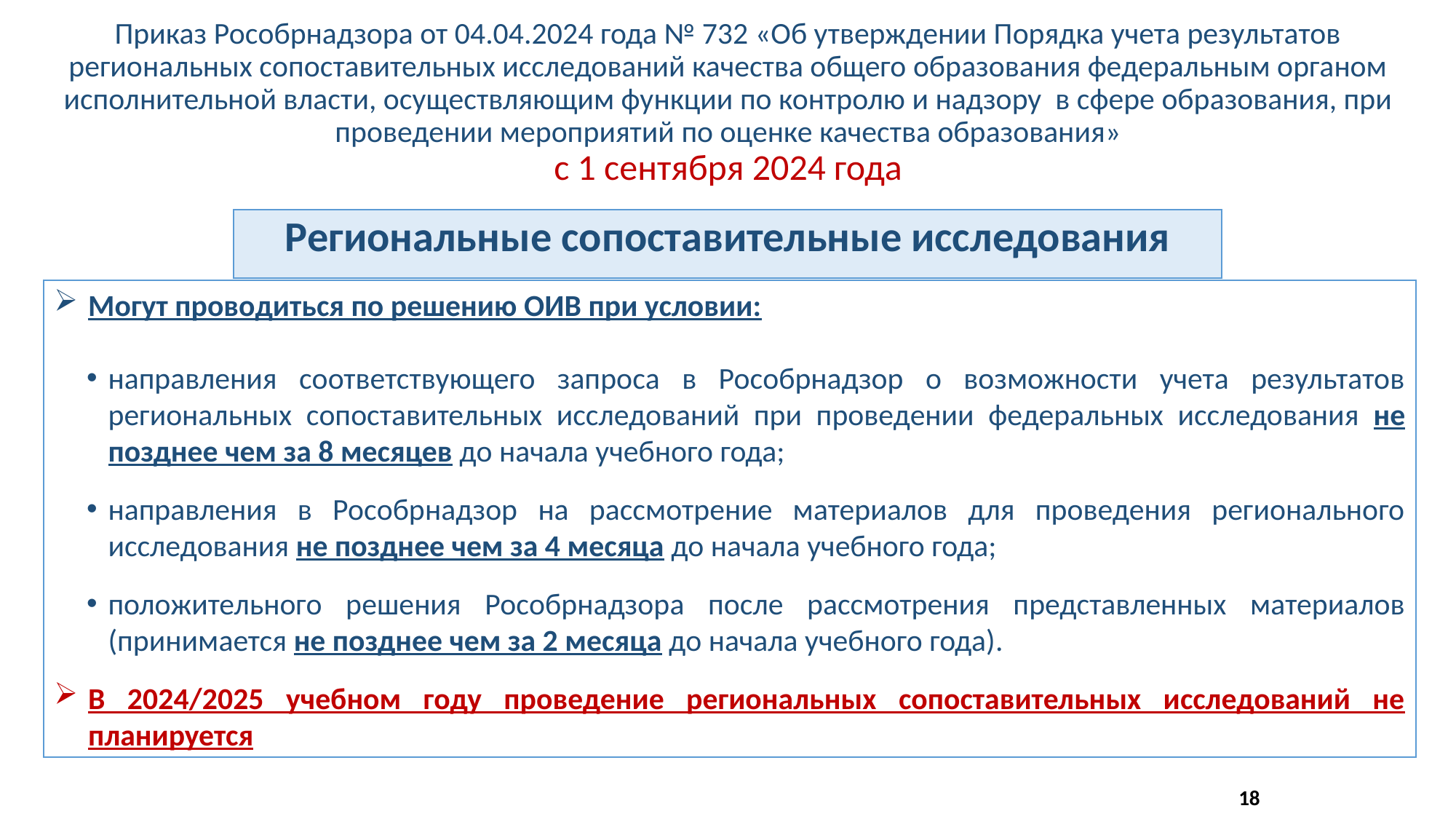

# Приказ Рособрнадзора от 04.04.2024 года № 732 «Об утверждении Порядка учета результатов региональных сопоставительных исследований качества общего образования федеральным органом исполнительной власти, осуществляющим функции по контролю и надзору  в сфере образования, при проведении мероприятий по оценке качества образования» с 1 сентября 2024 года
Региональные сопоставительные исследования
Могут проводиться по решению ОИВ при условии:

направления соответствующего запроса в Рособрнадзор о возможности учета результатов региональных сопоставительных исследований при проведении федеральных исследования не позднее чем за 8 месяцев до начала учебного года;

направления в Рособрнадзор на рассмотрение материалов для проведения регионального исследования не позднее чем за 4 месяца до начала учебного года;

положительного решения Рособрнадзора после рассмотрения представленных материалов (принимается не позднее чем за 2 месяца до начала учебного года).

В 2024/2025 учебном году проведение региональных сопоставительных исследований не планируется
18